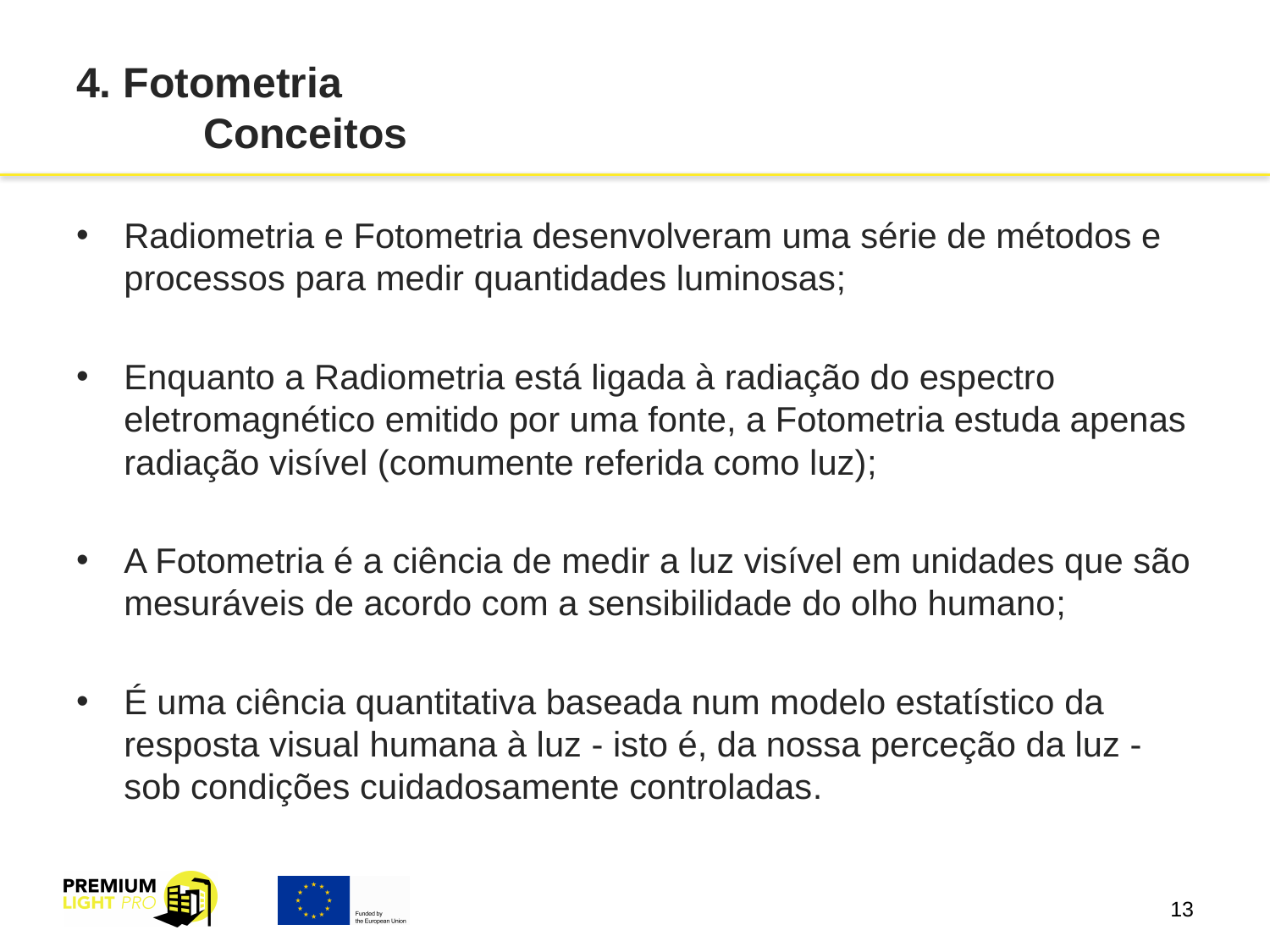

# 4. Fotometria Conceitos
Radiometria e Fotometria desenvolveram uma série de métodos e processos para medir quantidades luminosas;

Enquanto a Radiometria está ligada à radiação do espectro eletromagnético emitido por uma fonte, a Fotometria estuda apenas radiação visível (comumente referida como luz);

A Fotometria é a ciência de medir a luz visível em unidades que são mesuráveis de acordo com a sensibilidade do olho humano;

É uma ciência quantitativa baseada num modelo estatístico da resposta visual humana à luz - isto é, da nossa perceção da luz - sob condições cuidadosamente controladas.